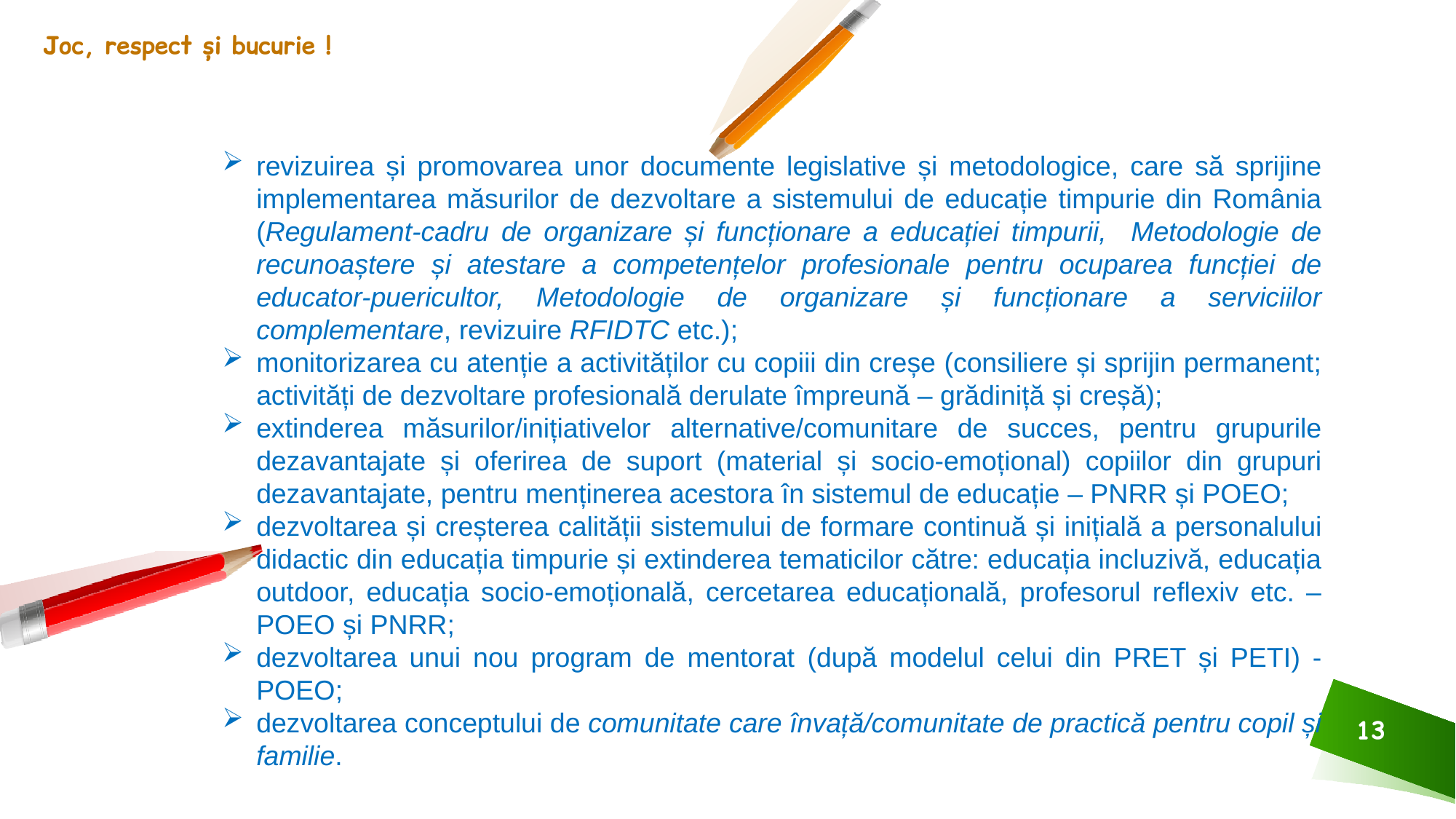

Joc, respect și bucurie !
revizuirea și promovarea unor documente legislative și metodologice, care să sprijine implementarea măsurilor de dezvoltare a sistemului de educație timpurie din România (Regulament-cadru de organizare și funcționare a educației timpurii,  Metodologie de recunoaștere și atestare a competențelor profesionale pentru ocuparea funcției de educator-puericultor, Metodologie de organizare și funcționare a serviciilor complementare, revizuire RFIDTC etc.);
monitorizarea cu atenție a activităților cu copiii din creșe (consiliere și sprijin permanent; activități de dezvoltare profesională derulate împreună – grădiniță și creșă);
extinderea măsurilor/inițiativelor alternative/comunitare de succes, pentru grupurile dezavantajate și oferirea de suport (material și socio-emoțional) copiilor din grupuri dezavantajate, pentru menținerea acestora în sistemul de educație – PNRR și POEO;
dezvoltarea și creșterea calității sistemului de formare continuă și inițială a personalului didactic din educația timpurie și extinderea tematicilor către: educația incluzivă, educația outdoor, educația socio-emoțională, cercetarea educațională, profesorul reflexiv etc. – POEO și PNRR;
dezvoltarea unui nou program de mentorat (după modelul celui din PRET și PETI) - POEO;
dezvoltarea conceptului de comunitate care învață/comunitate de practică pentru copil și familie.
13